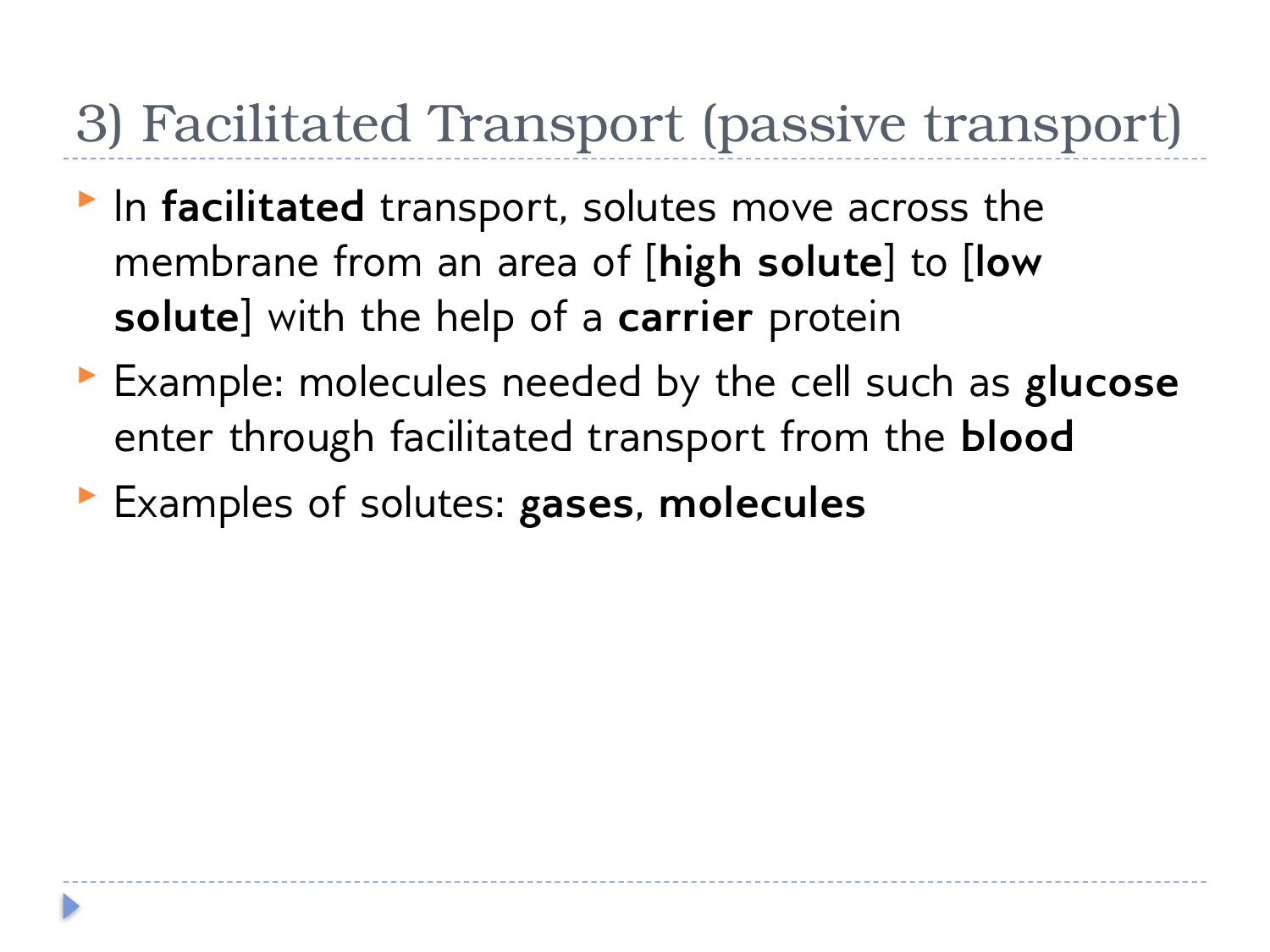

# 3) Facilitated Transport (passive transport)
In facilitated transport, solutes move across the membrane from an area of [high solute] to [low solute] with the help of a carrier protein
Example: molecules needed by the cell such as glucose enter through facilitated transport from the blood
Examples of solutes: gases, molecules